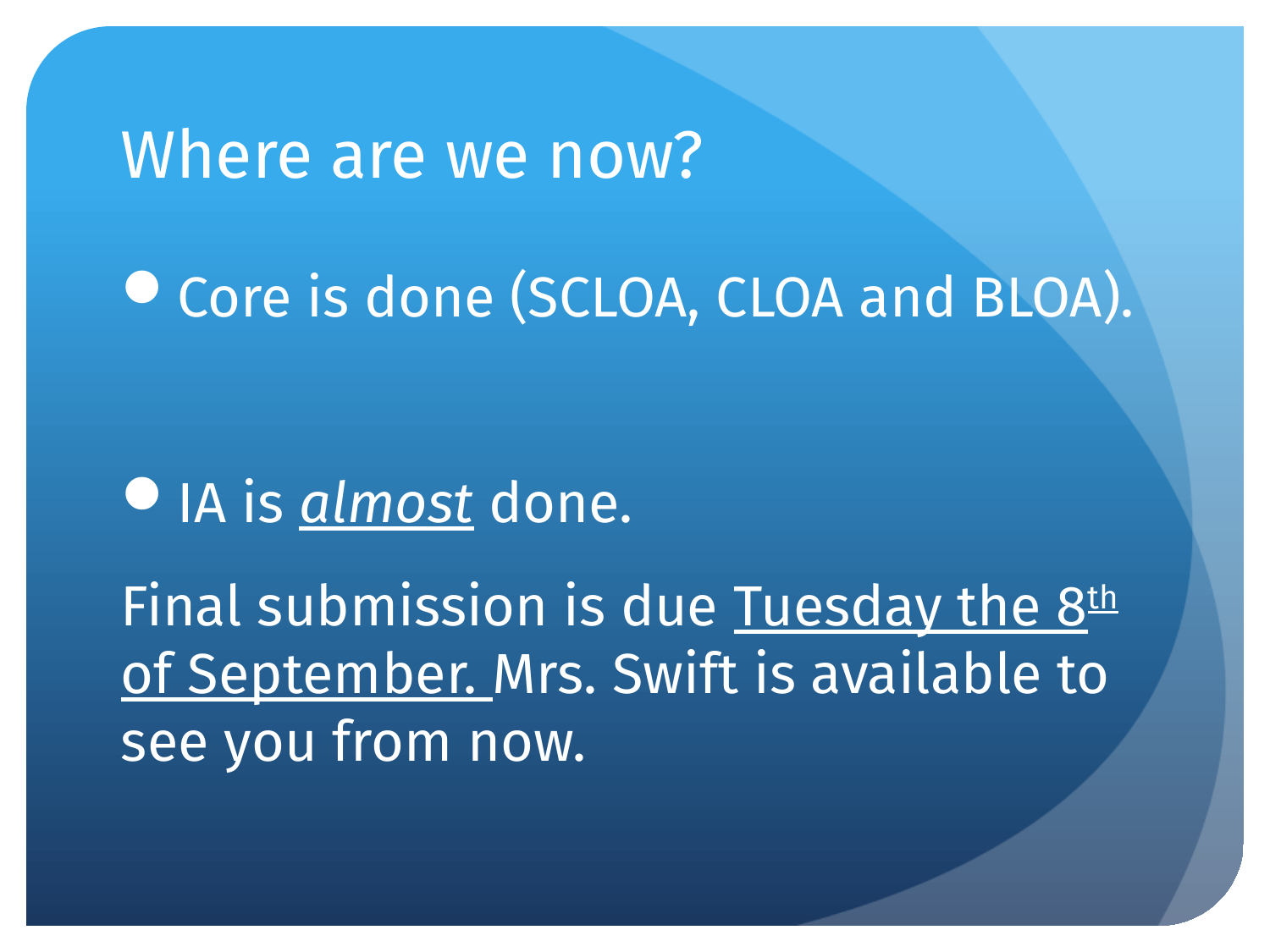

# Where are we now?
Core is done (SCLOA, CLOA and BLOA).

IA is almost done.
Final submission is due Tuesday the 8th of September. Mrs. Swift is available to see you from now.